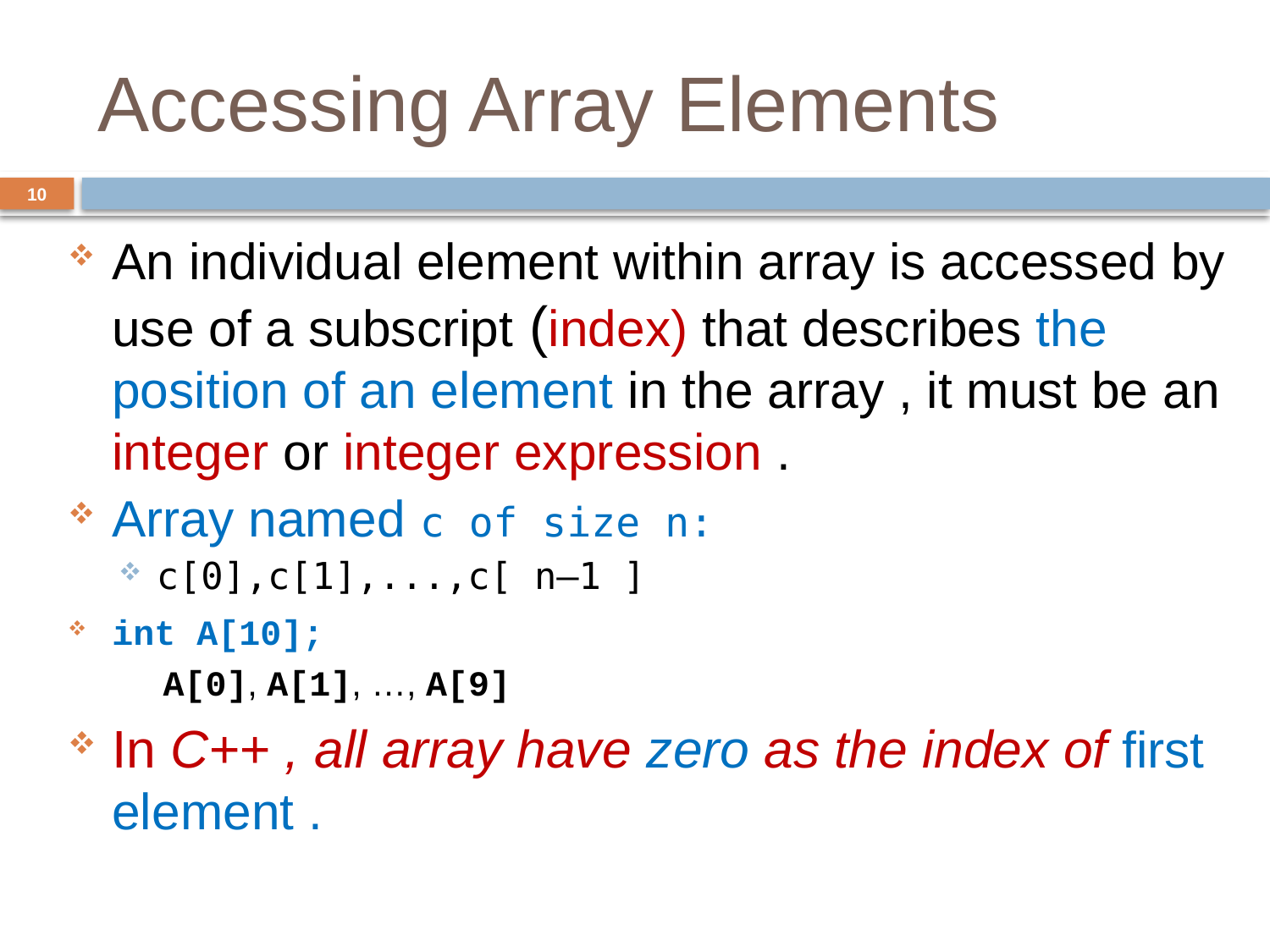

# Accessing Array Elements
10
An individual element within array is accessed by use of a subscript (index) that describes the position of an element in the array , it must be an integer or integer expression .
Array named c of size n:
c[0],c[1],...,c[ n–1 ]
int A[10];
A[0], A[1], …, A[9]
In C++ , all array have zero as the index of first element .